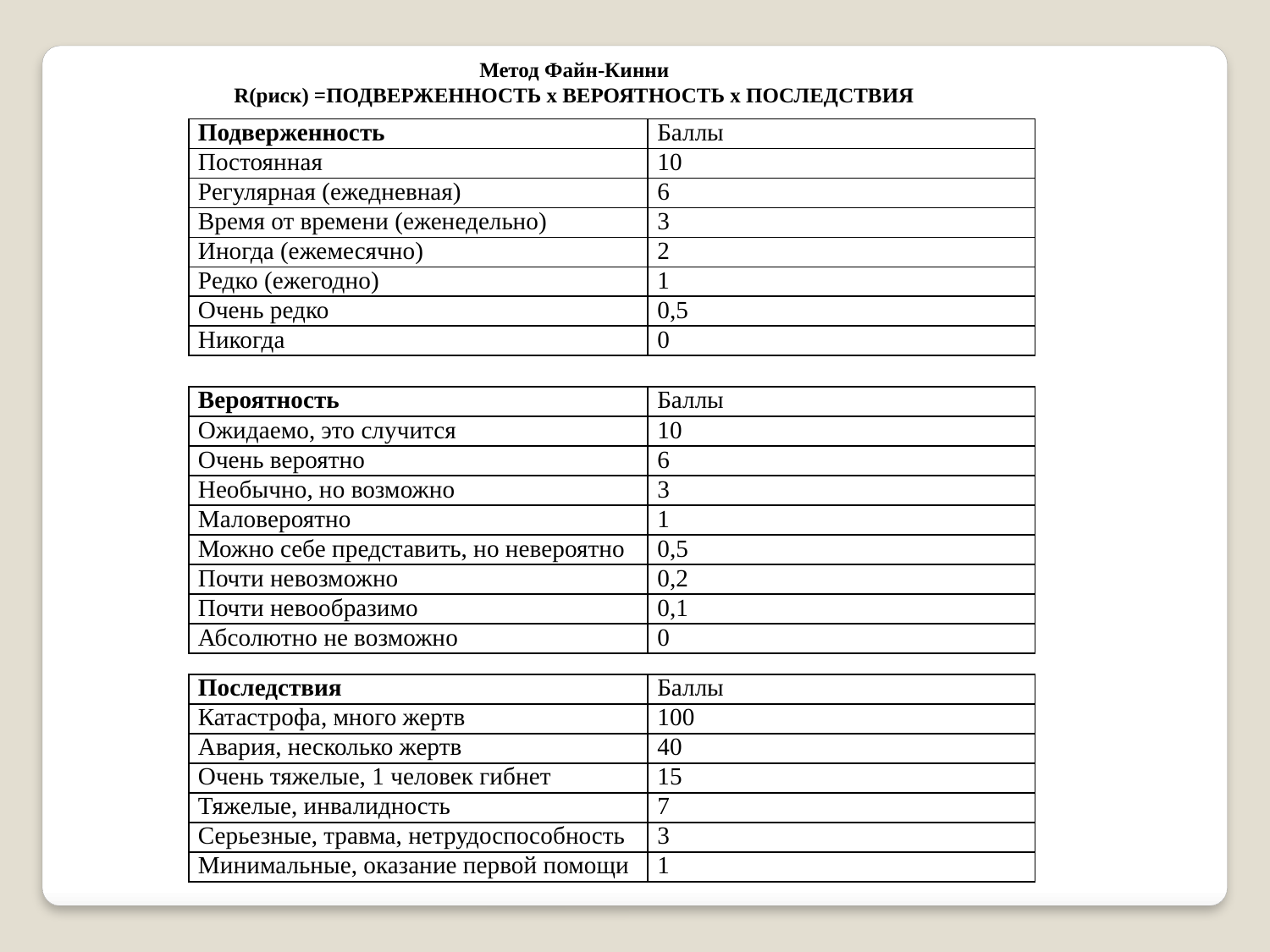

Метод Файн-Кинни
R(риск) =ПОДВЕРЖЕННОСТЬ х ВЕРОЯТНОСТЬ х ПОСЛЕДСТВИЯ
| Подверженность | Баллы |
| --- | --- |
| Постоянная | 10 |
| Регулярная (ежедневная) | 6 |
| Время от времени (еженедельно) | 3 |
| Иногда (ежемесячно) | 2 |
| Редко (ежегодно) | 1 |
| Очень редко | 0,5 |
| Никогда | 0 |
| Вероятность | Баллы |
| --- | --- |
| Ожидаемо, это случится | 10 |
| Очень вероятно | 6 |
| Необычно, но возможно | 3 |
| Маловероятно | 1 |
| Можно себе представить, но невероятно | 0,5 |
| Почти невозможно | 0,2 |
| Почти невообразимо | 0,1 |
| Абсолютно не возможно | 0 |
| Последствия | Баллы |
| --- | --- |
| Катастрофа, много жертв | 100 |
| Авария, несколько жертв | 40 |
| Очень тяжелые, 1 человек гибнет | 15 |
| Тяжелые, инвалидность | 7 |
| Серьезные, травма, нетрудоспособность | 3 |
| Минимальные, оказание первой помощи | 1 |